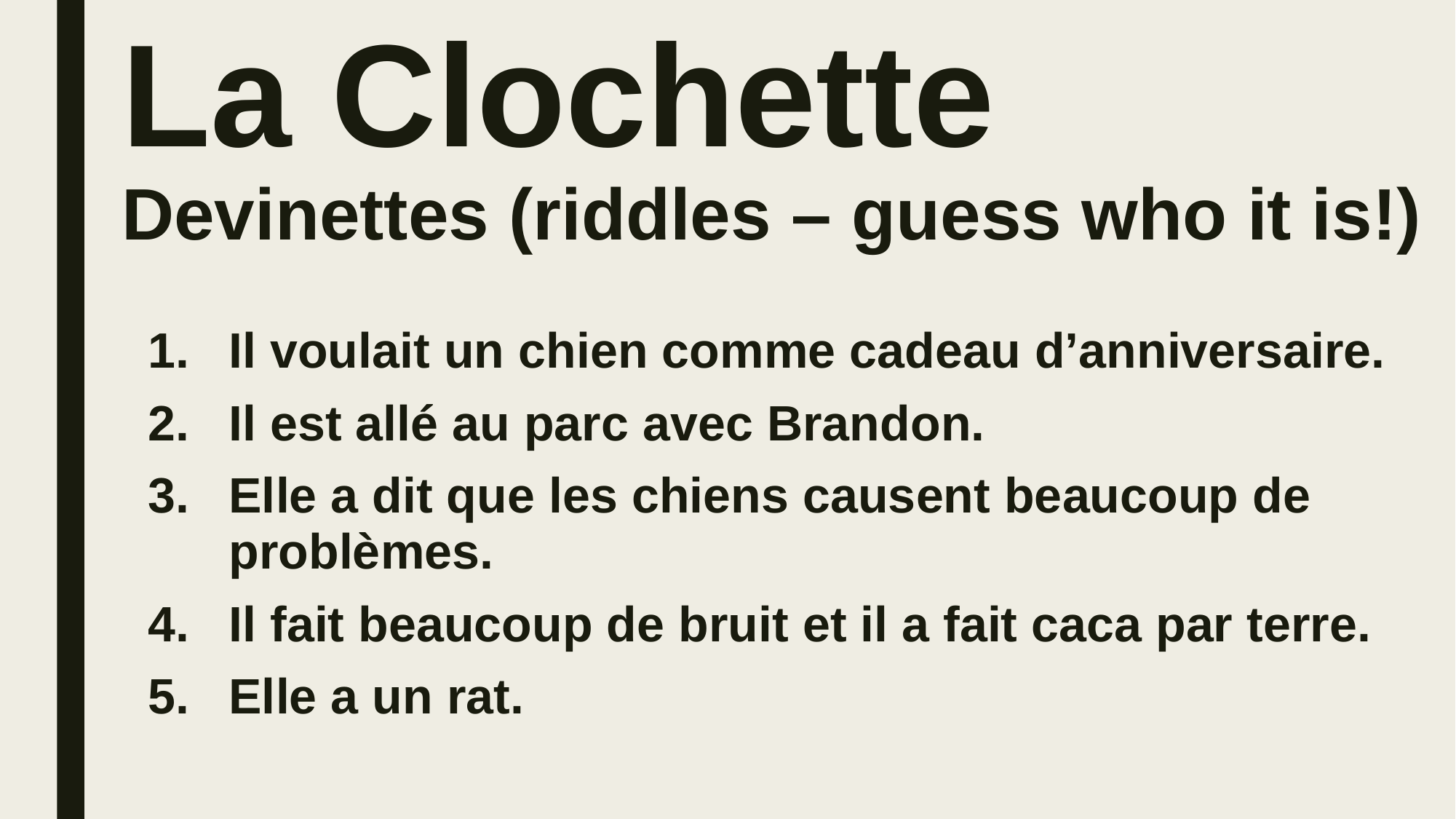

# La Clochette Devinettes (riddles – guess who it is!)
Il voulait un chien comme cadeau d’anniversaire.
Il est allé au parc avec Brandon.
Elle a dit que les chiens causent beaucoup de problèmes.
Il fait beaucoup de bruit et il a fait caca par terre.
Elle a un rat.